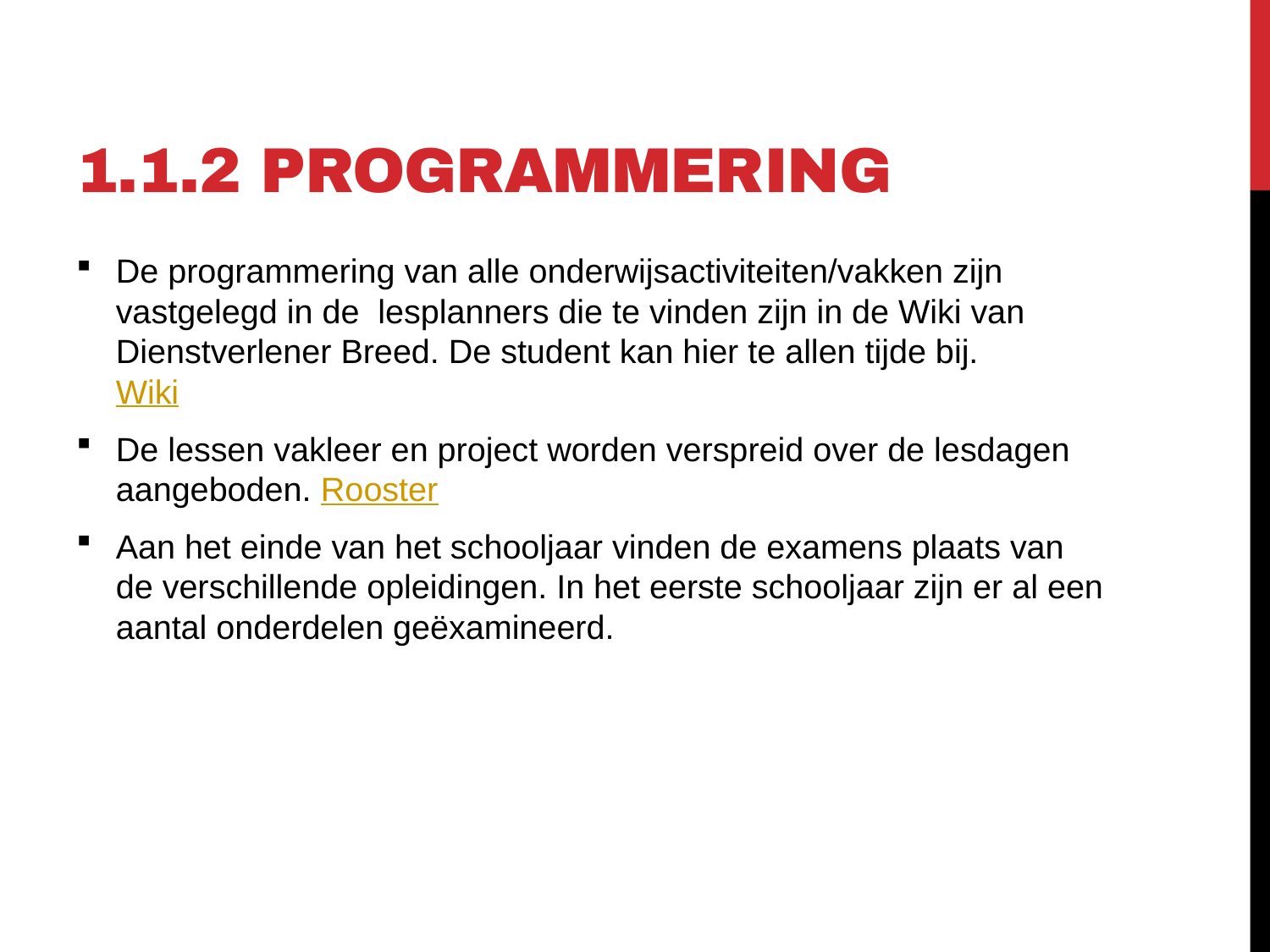

# 1.1.2 Programmering
De programmering van alle onderwijsactiviteiten/vakken zijn vastgelegd in de  lesplanners die te vinden zijn in de Wiki van Dienstverlener Breed. De student kan hier te allen tijde bij. 
Wiki
De lessen vakleer en project worden verspreid over de lesdagen aangeboden. Rooster
Aan het einde van het schooljaar vinden de examens plaats van de verschillende opleidingen. In het eerste schooljaar zijn er al een aantal onderdelen geëxamineerd.